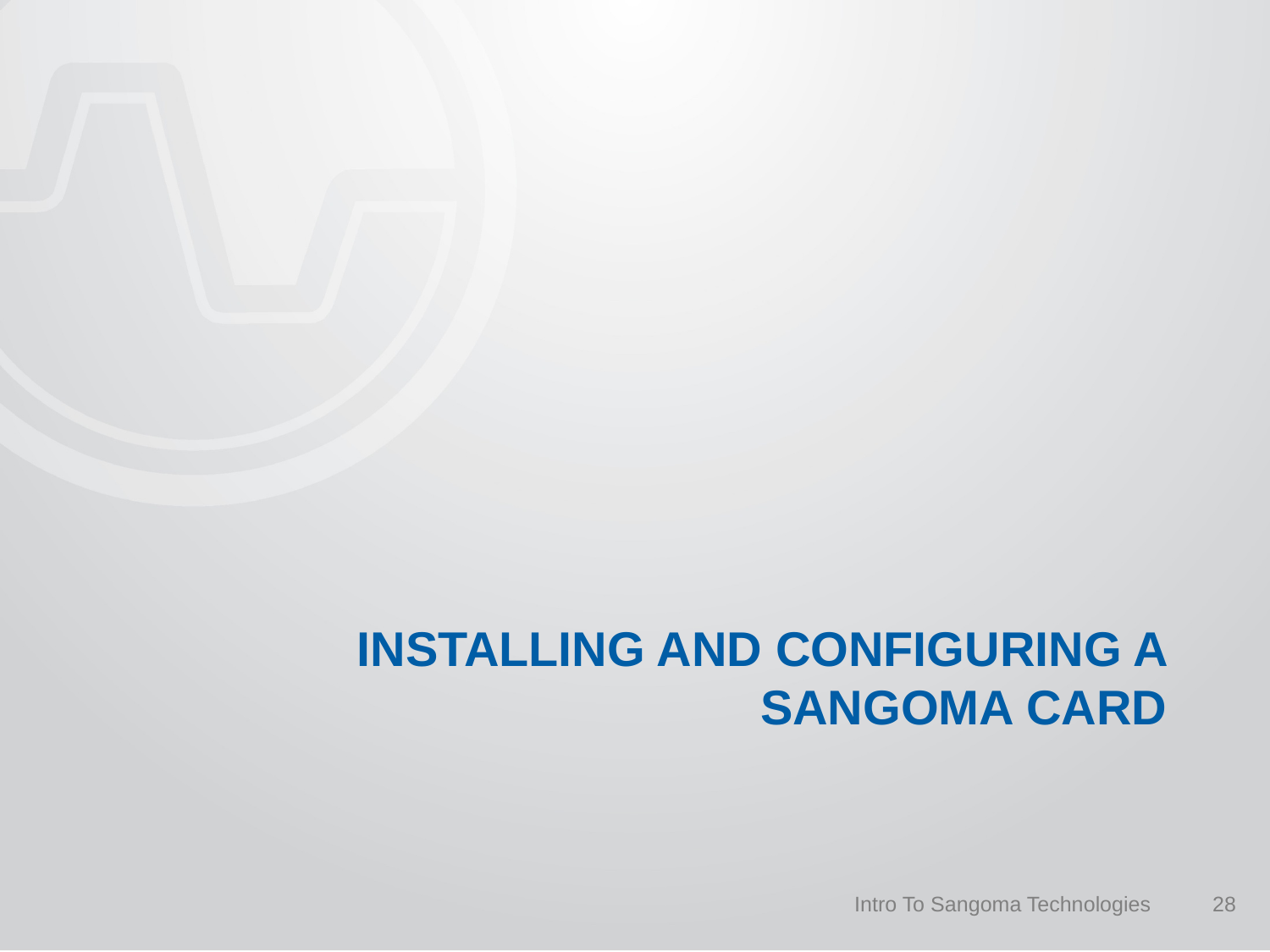

# Installing And Configuring a sangoma card
Intro To Sangoma Technologies
28